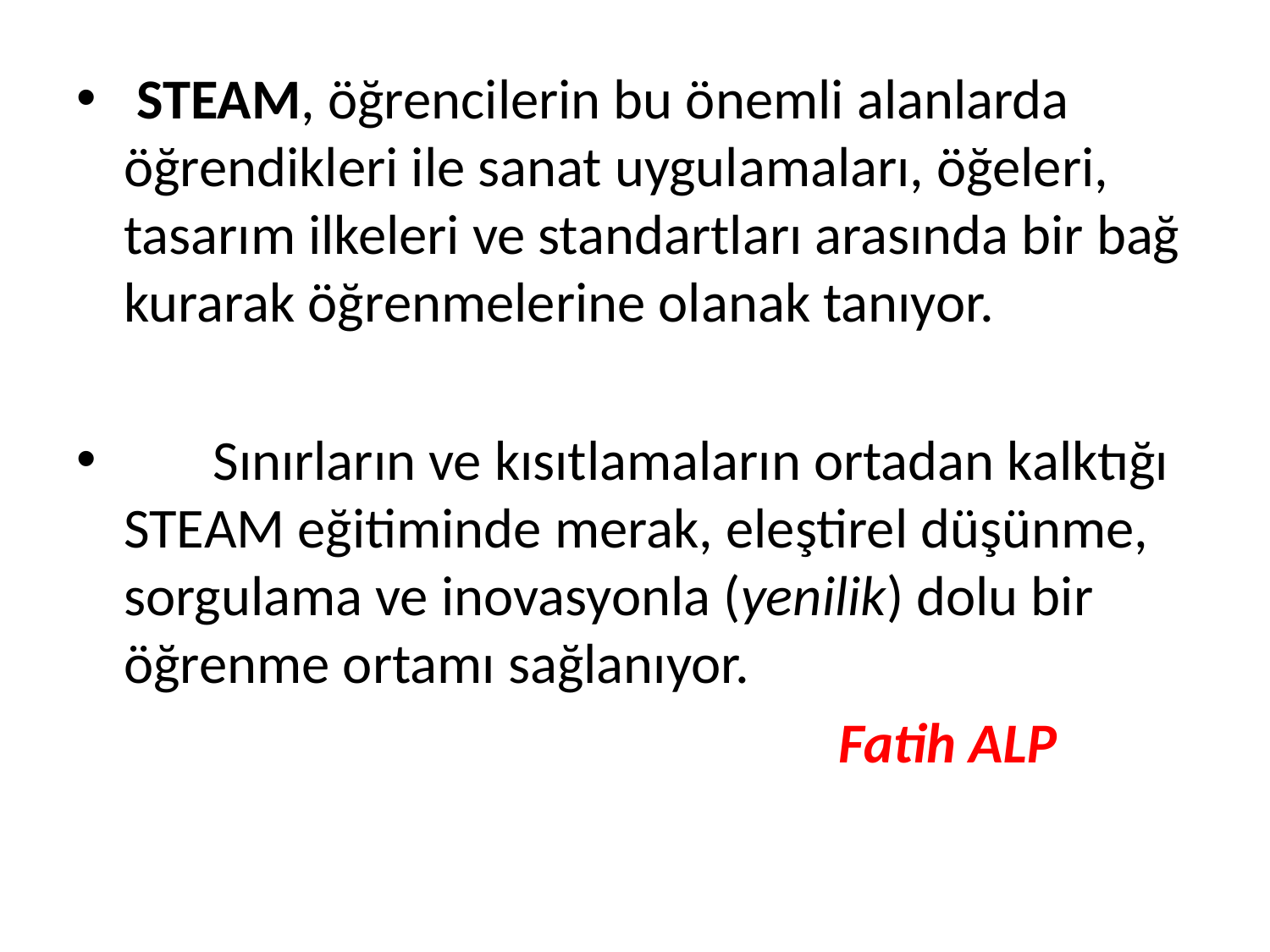

STEAM, öğrencilerin bu önemli alanlarda öğrendikleri ile sanat uygulamaları, öğeleri, tasarım ilkeleri ve standartları arasında bir bağ  kurarak öğrenmelerine olanak tanıyor.

       Sınırların ve kısıtlamaların ortadan kalktığı STEAM eğitiminde merak, eleştirel düşünme, sorgulama ve inovasyonla (yenilik) dolu bir öğrenme ortamı sağlanıyor.
       					          Fatih ALP